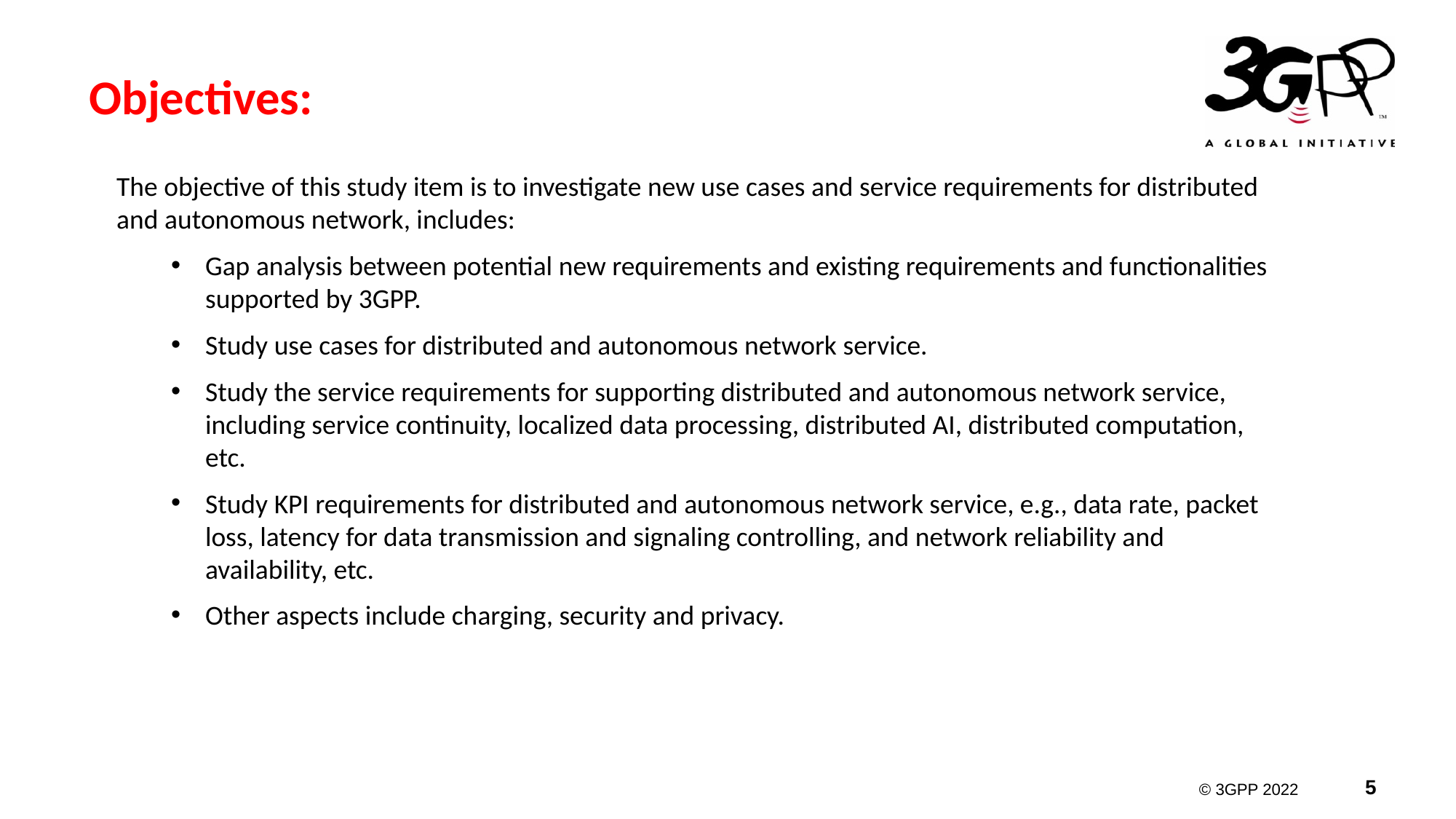

# Objectives:
The objective of this study item is to investigate new use cases and service requirements for distributed and autonomous network, includes:
Gap analysis between potential new requirements and existing requirements and functionalities supported by 3GPP.
Study use cases for distributed and autonomous network service.
Study the service requirements for supporting distributed and autonomous network service, including service continuity, localized data processing, distributed AI, distributed computation, etc.
Study KPI requirements for distributed and autonomous network service, e.g., data rate, packet loss, latency for data transmission and signaling controlling, and network reliability and availability, etc.
Other aspects include charging, security and privacy.